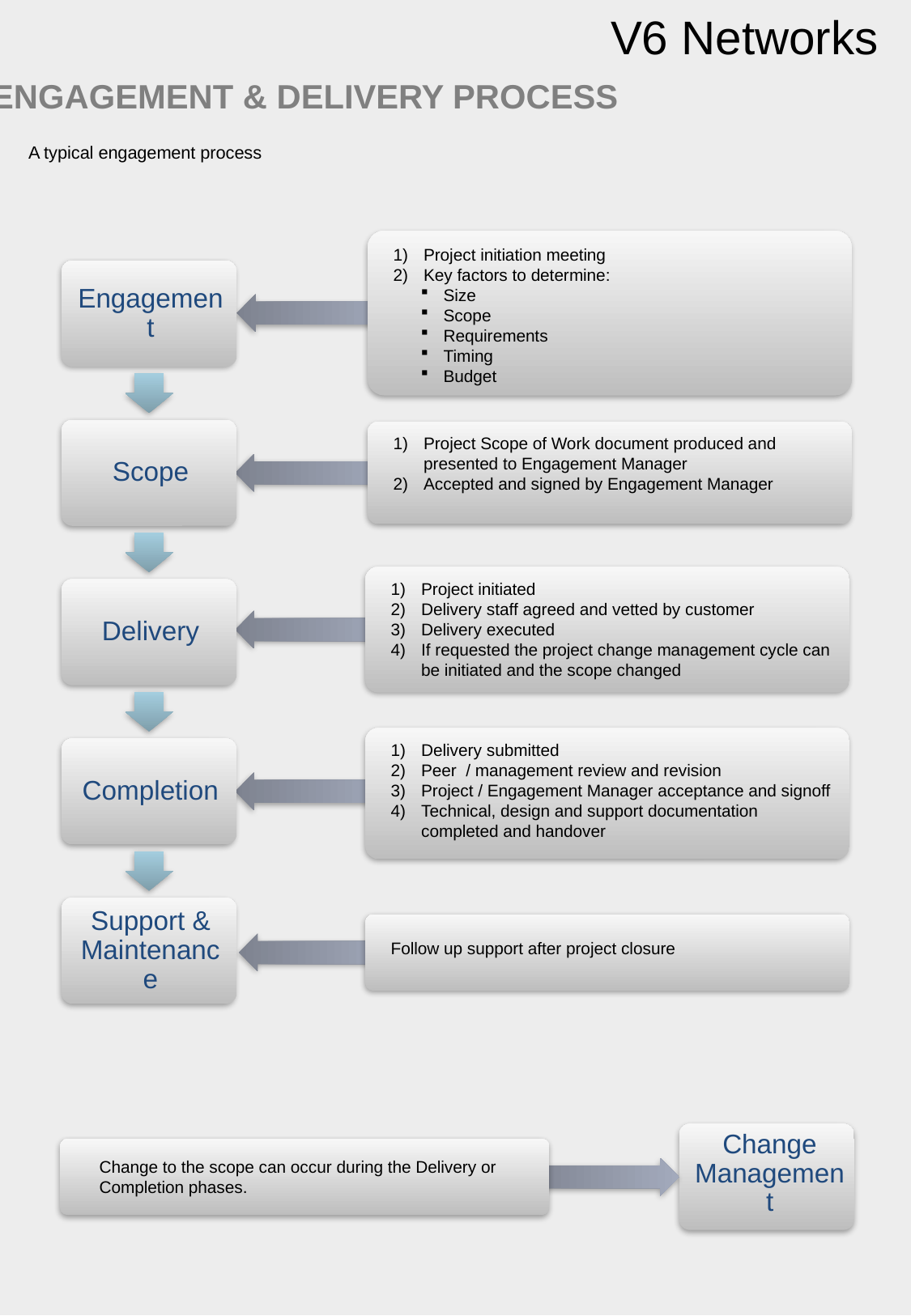

Engagement & Delivery Process
A typical engagement process

Project initiation meeting
Key factors to determine:
Size
Scope
Requirements
Timing
Budget

Engagement

Scope

Delivery

Completion

Support & Maintenance

Project Scope of Work document produced and presented to Engagement Manager
Accepted and signed by Engagement Manager

Project initiated
Delivery staff agreed and vetted by customer
Delivery executed
If requested the project change management cycle can be initiated and the scope changed

Delivery submitted
Peer  / management review and revision
Project / Engagement Manager acceptance and signoff
Technical, design and support documentation completed and handover

Follow up support after project closure

Change Management

Change to the scope can occur during the Delivery or Completion phases.